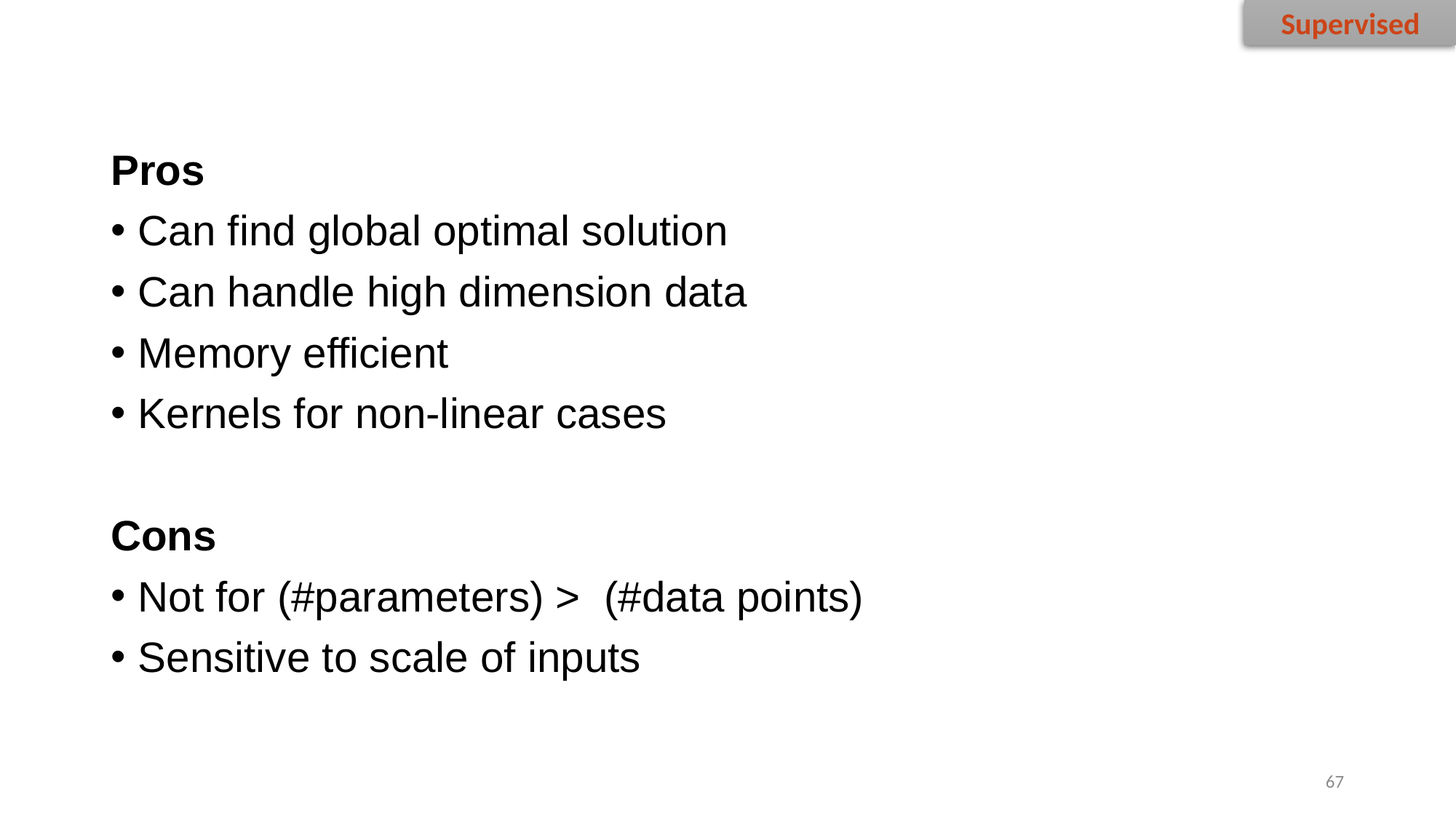

Supervised
#
Pros
Can find global optimal solution
Can handle high dimension data
Memory efficient
Kernels for non-linear cases

Cons
Not for (#parameters) >  (#data points)
Sensitive to scale of inputs
67